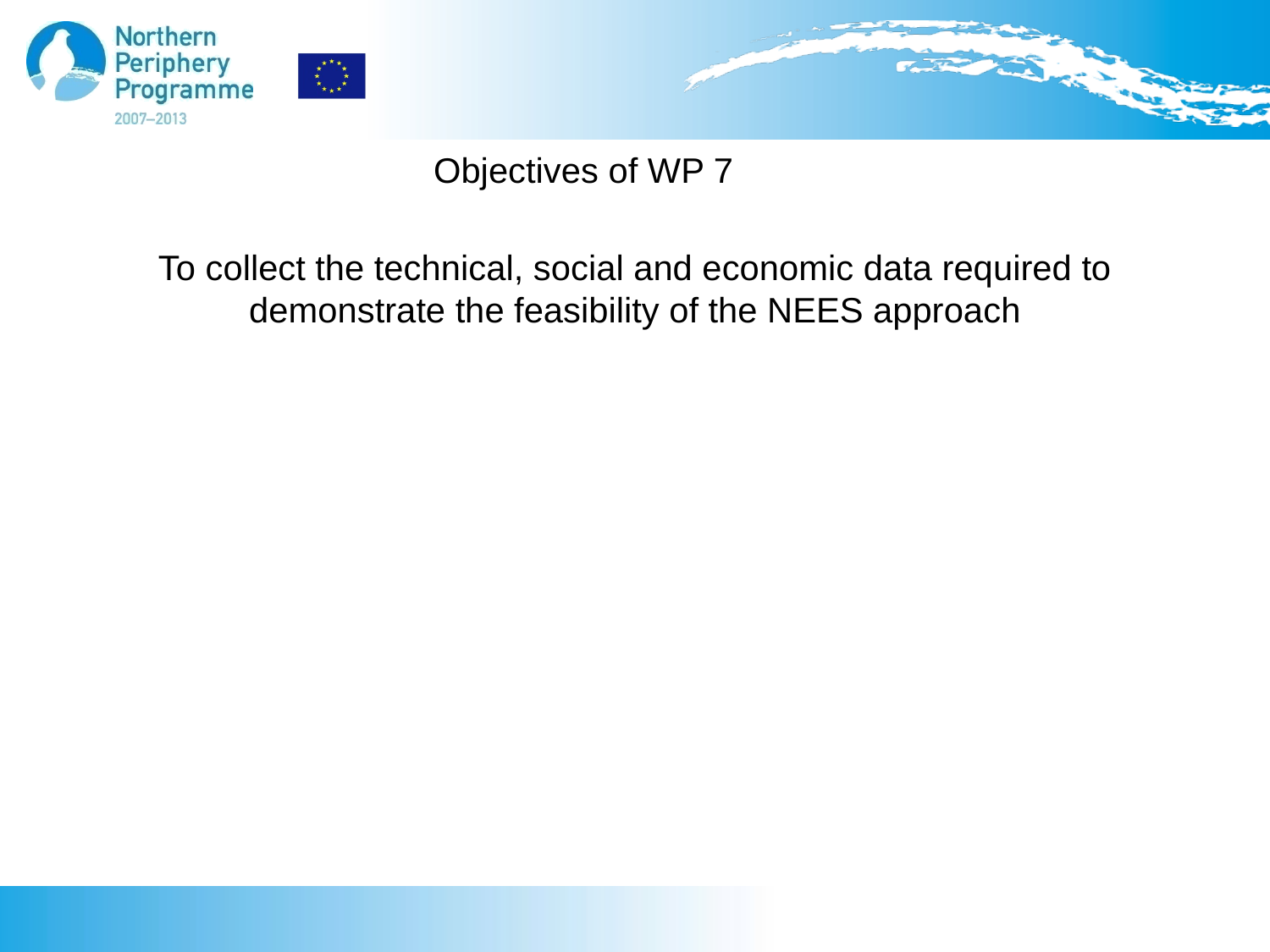

# Objectives of WP 7
To collect the technical, social and economic data required to demonstrate the feasibility of the NEES approach